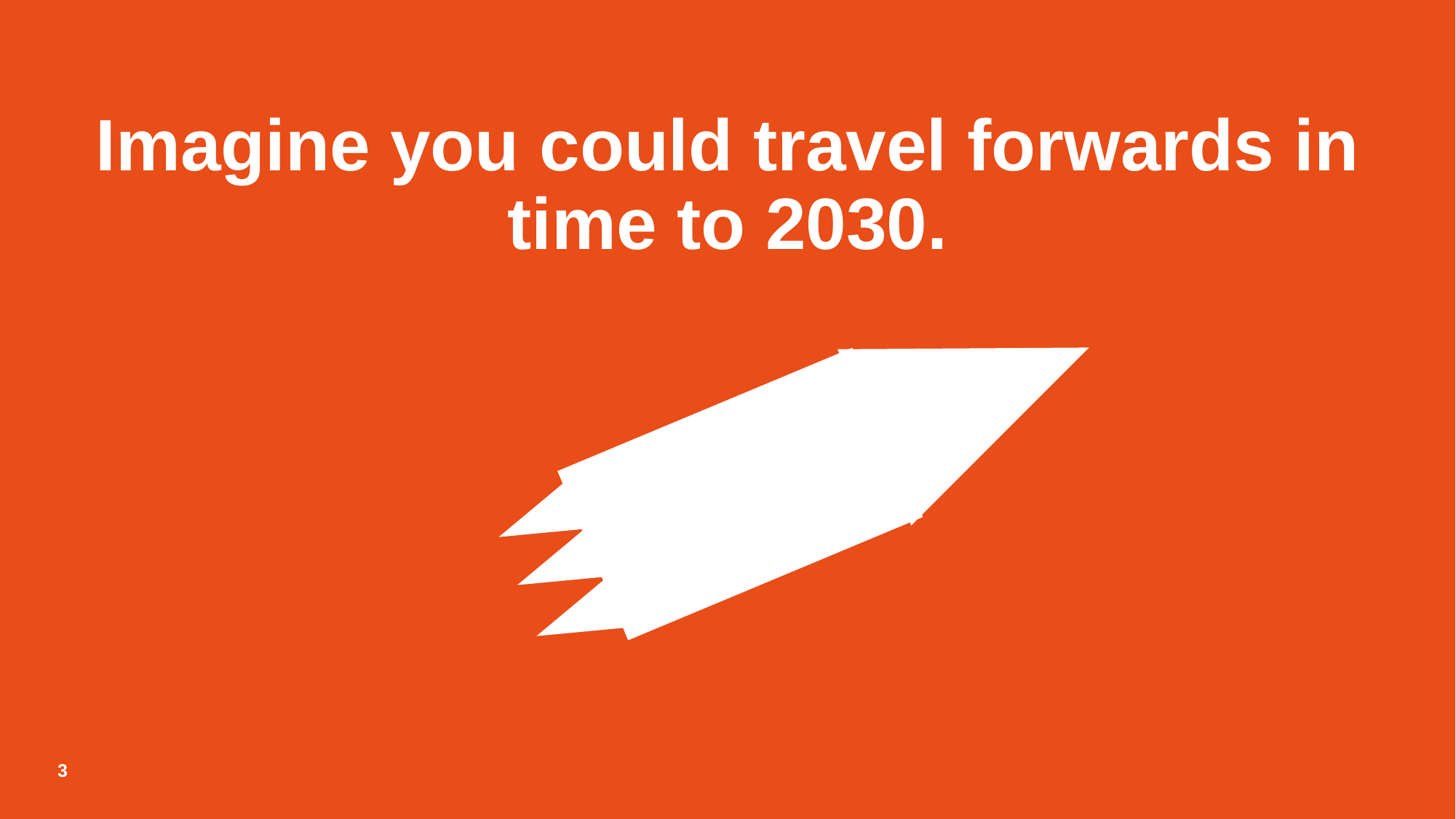

# Imagine you could travel forwards in time to 2030.

3